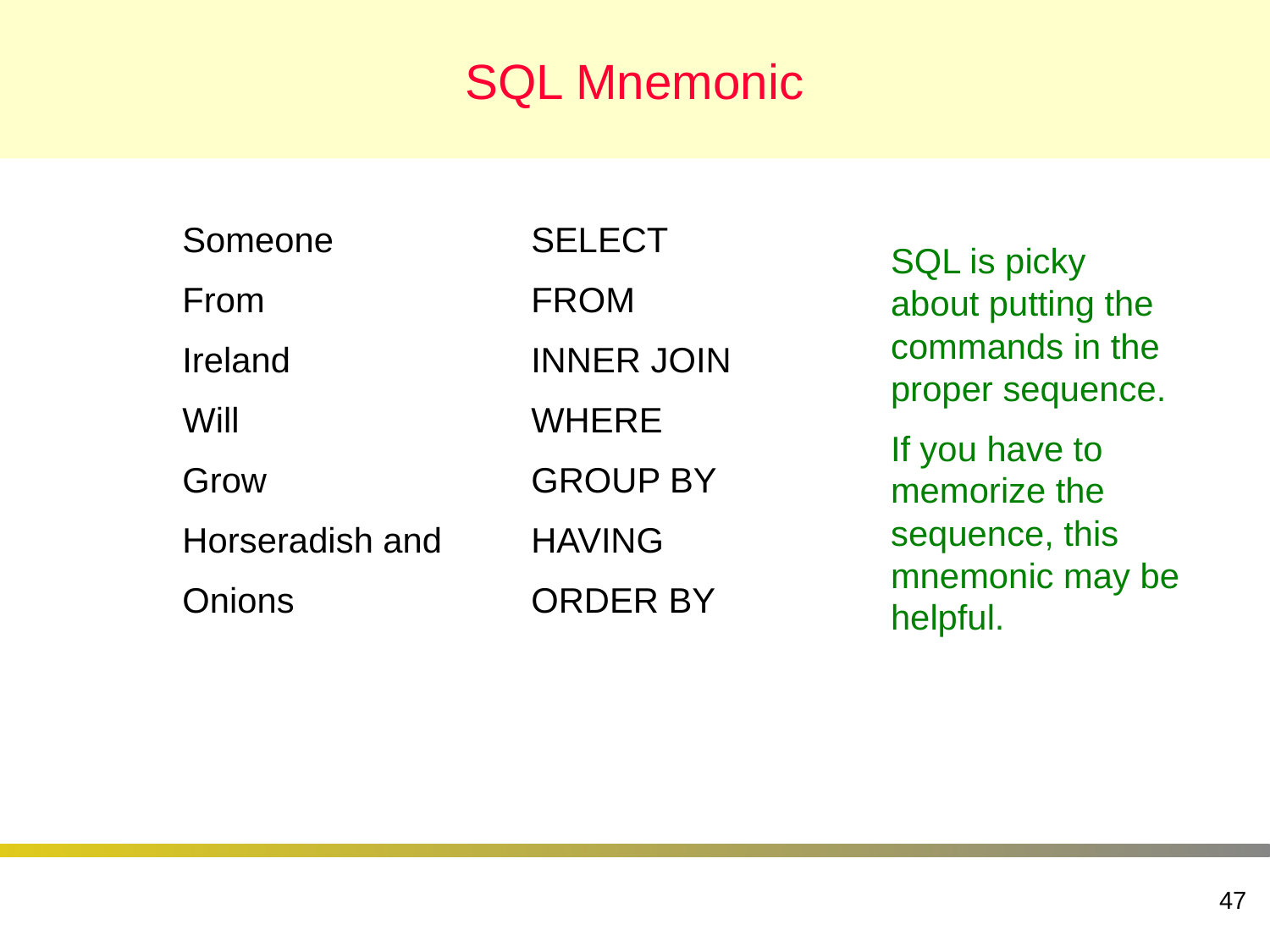

# SQL Mnemonic
Someone
From
Ireland
Will
Grow
Horseradish and
Onions
SELECT
FROM
INNER JOIN
WHERE
GROUP BY
HAVING
ORDER BY
SQL is picky about putting the commands in the proper sequence.
If you have to memorize the sequence, this mnemonic may be helpful.
47